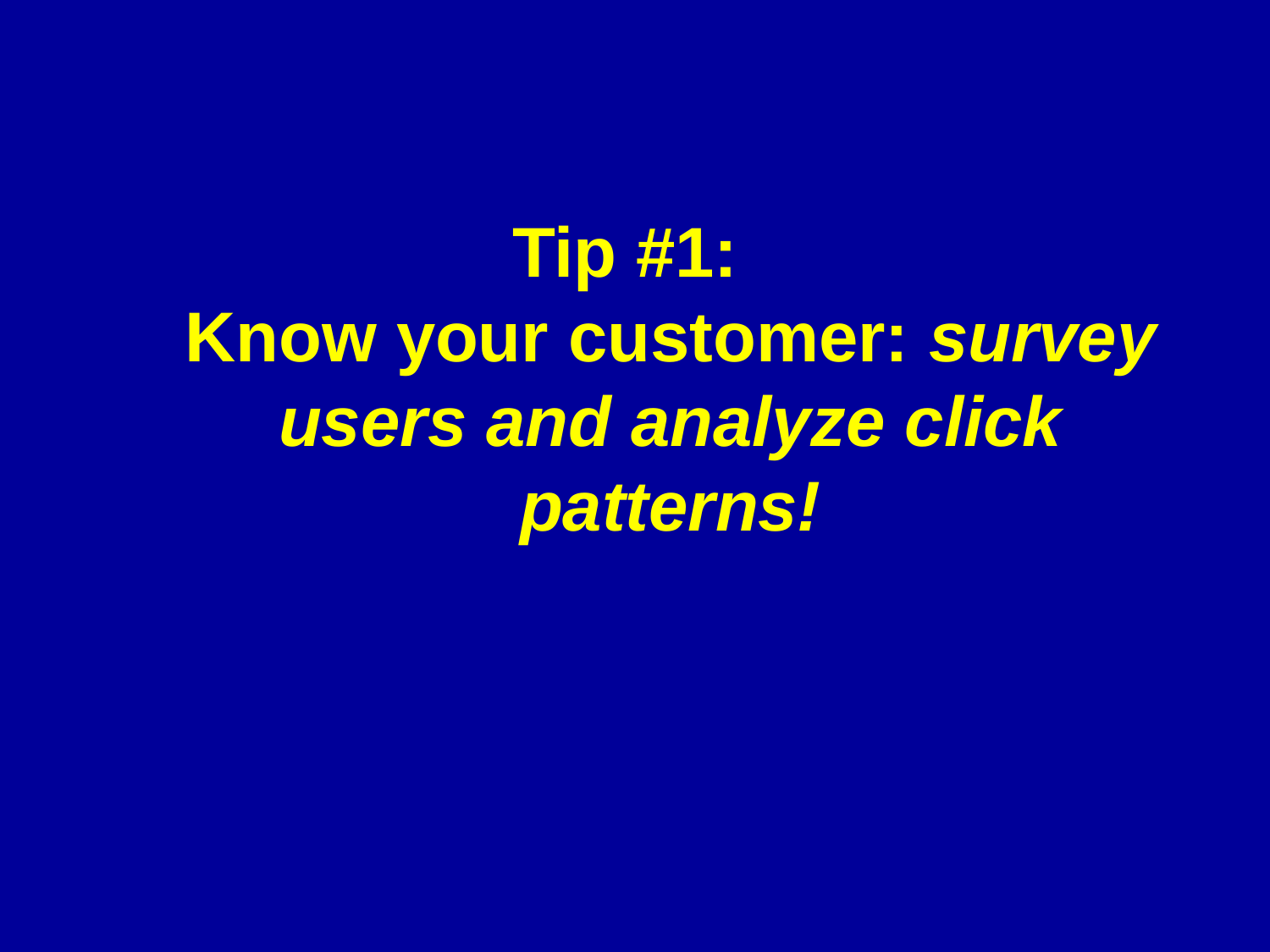

# Tip #1: Know your customer: survey users and analyze click patterns!